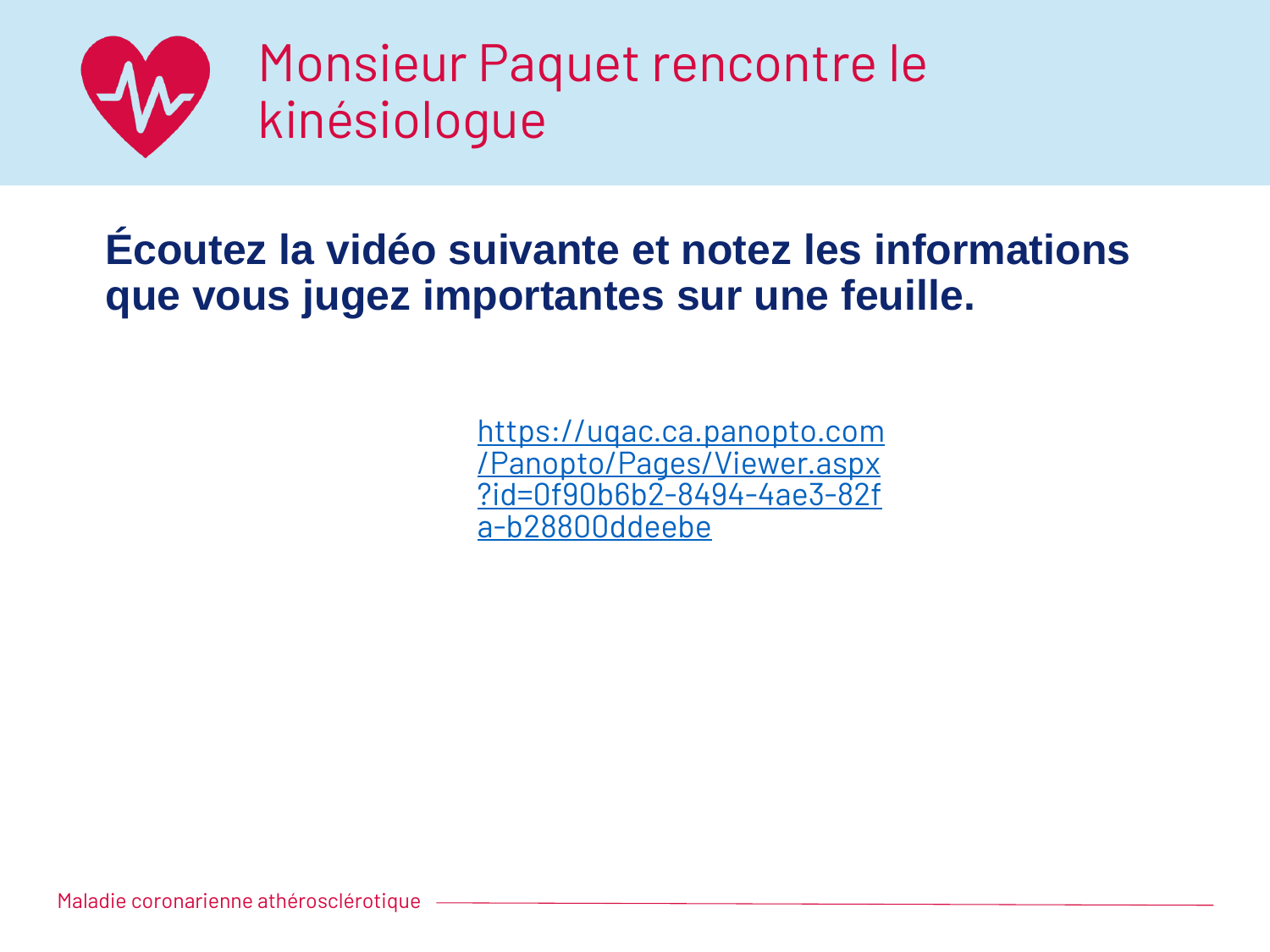

# Monsieur Paquet rencontre le kinésiologue
Écoutez la vidéo suivante et notez les informations que vous jugez importantes sur une feuille.
https://uqac.ca.panopto.com/Panopto/Pages/Viewer.aspx?id=0f90b6b2-8494-4ae3-82fa-b28800ddeebe